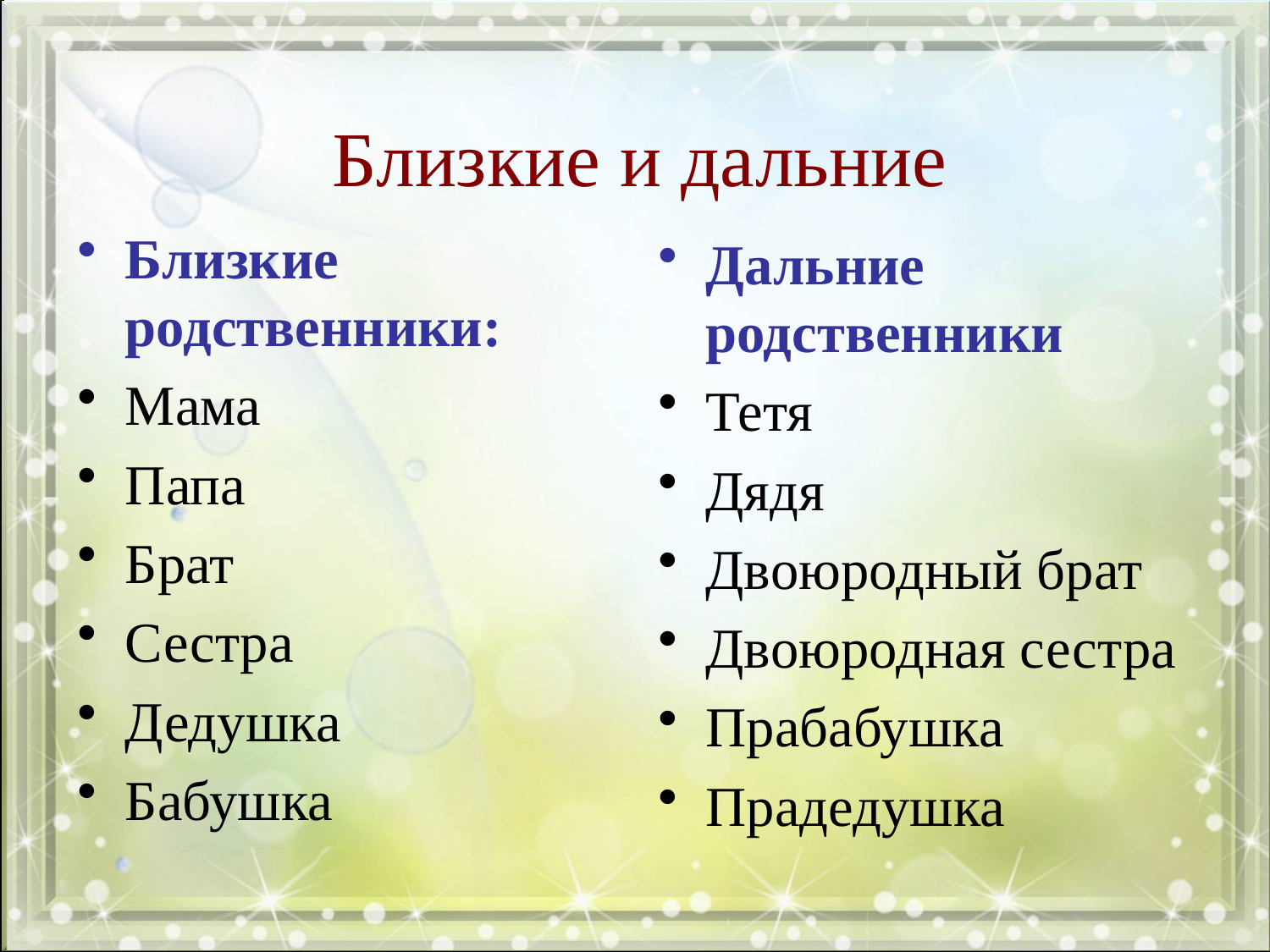

# Близкие и дальние
Близкие родственники:
Мама
Папа
Брат
Сестра
Дедушка
Бабушка
Дальние родственники
Тетя
Дядя
Двоюродный брат
Двоюродная сестра
Прабабушка
Прадедушка